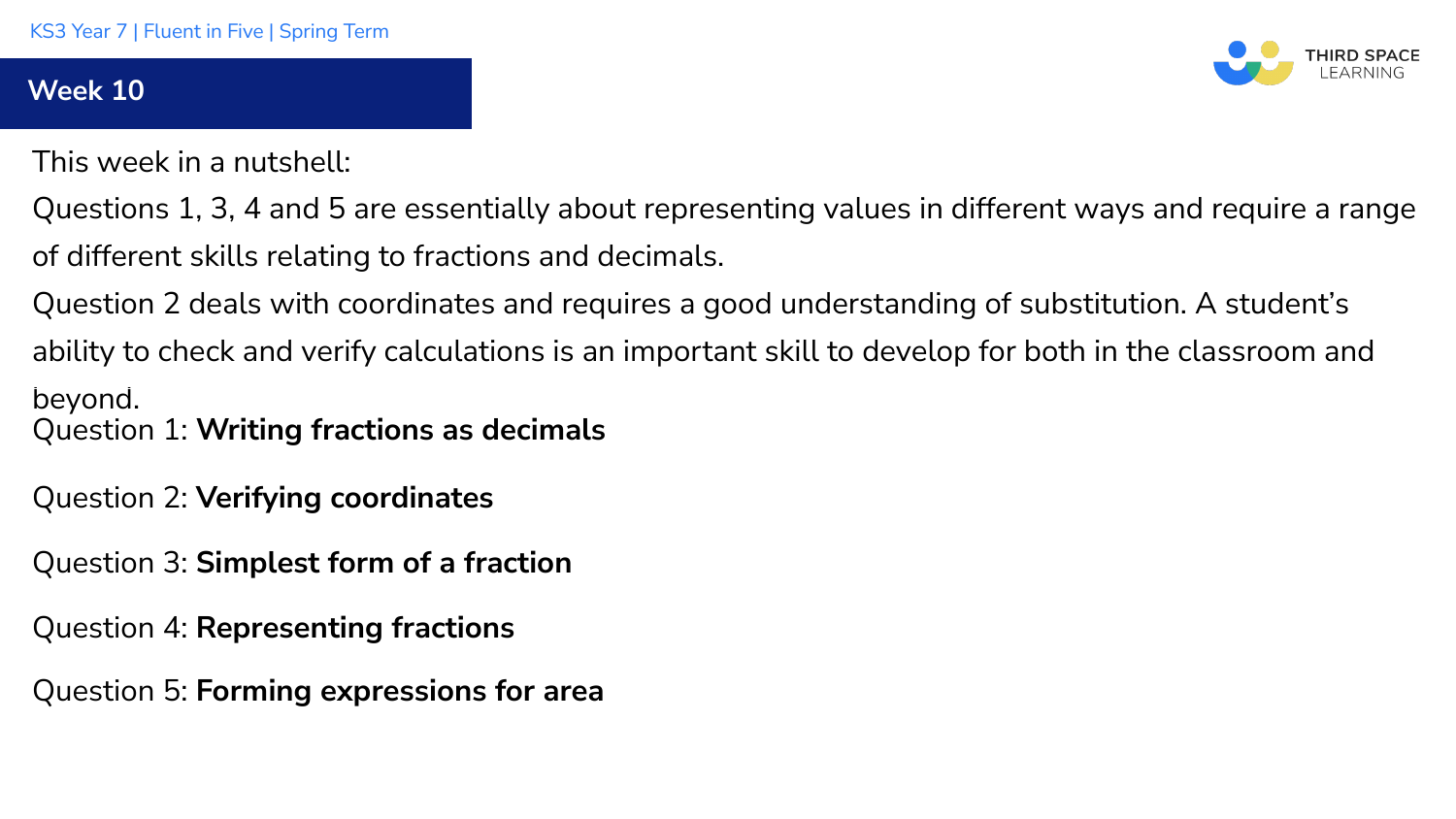

Week 10
| This week in a nutshell: Questions 1, 3, 4 and 5 are essentially about representing values in different ways and require a range of different skills relating to fractions and decimals. Question 2 deals with coordinates and requires a good understanding of substitution. A student’s ability to check and verify calculations is an important skill to develop for both in the classroom and beyond. |
| --- |
| Question 1: Writing fractions as decimals |
| Question 2: Verifying coordinates |
| Question 3: Simplest form of a fraction |
| Question 4: Representing fractions |
| Question 5: Forming expressions for area |